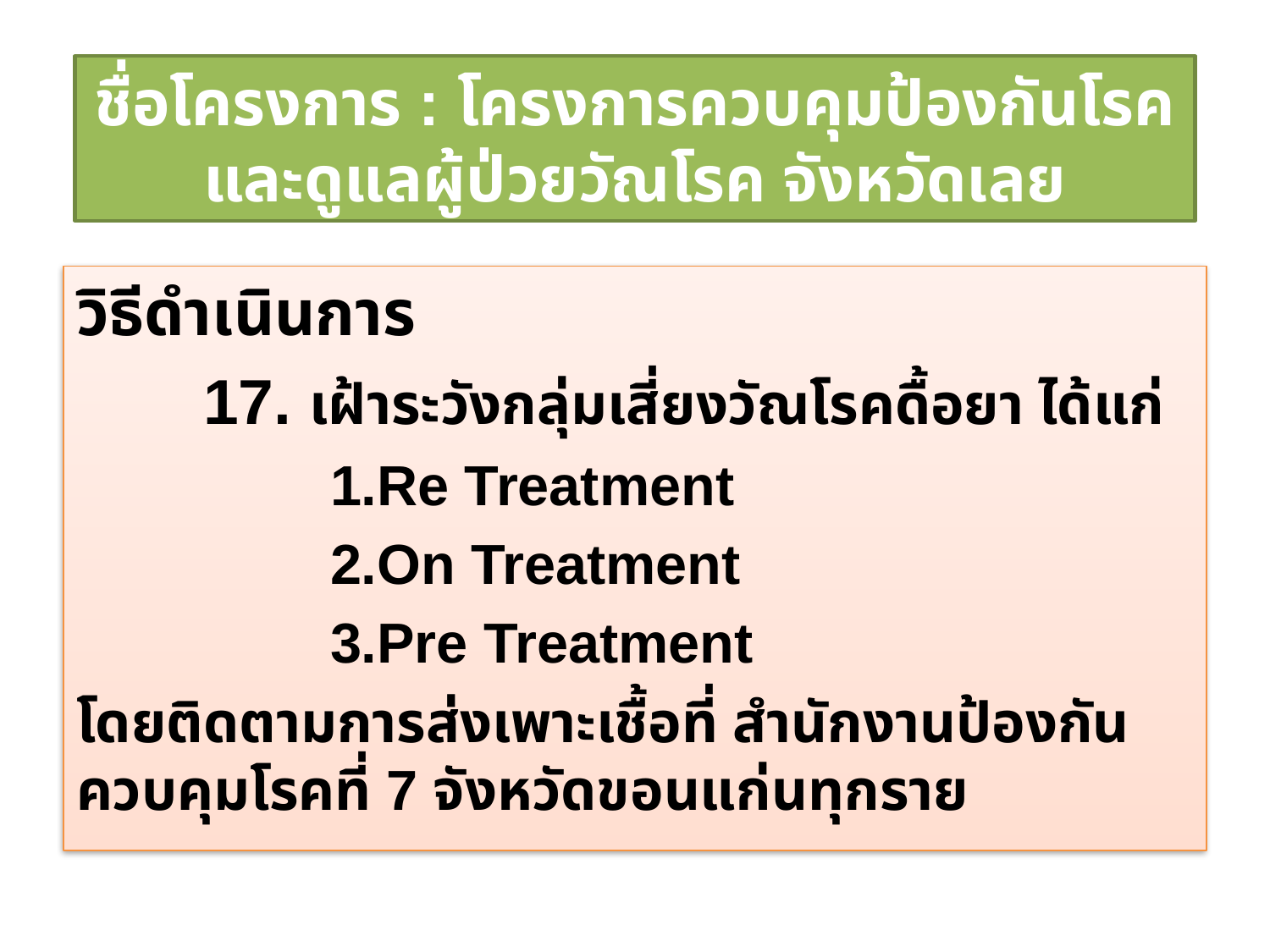

ชื่อโครงการ : โครงการควบคุมป้องกันโรคและดูแลผู้ป่วยวัณโรค จังหวัดเลย
วิธีดำเนินการ
	17. เฝ้าระวังกลุ่มเสี่ยงวัณโรคดื้อยา ได้แก่
		1.Re Treatment
		2.On Treatment
		3.Pre Treatment
โดยติดตามการส่งเพาะเชื้อที่ สำนักงานป้องกันควบคุมโรคที่ 7 จังหวัดขอนแก่นทุกราย